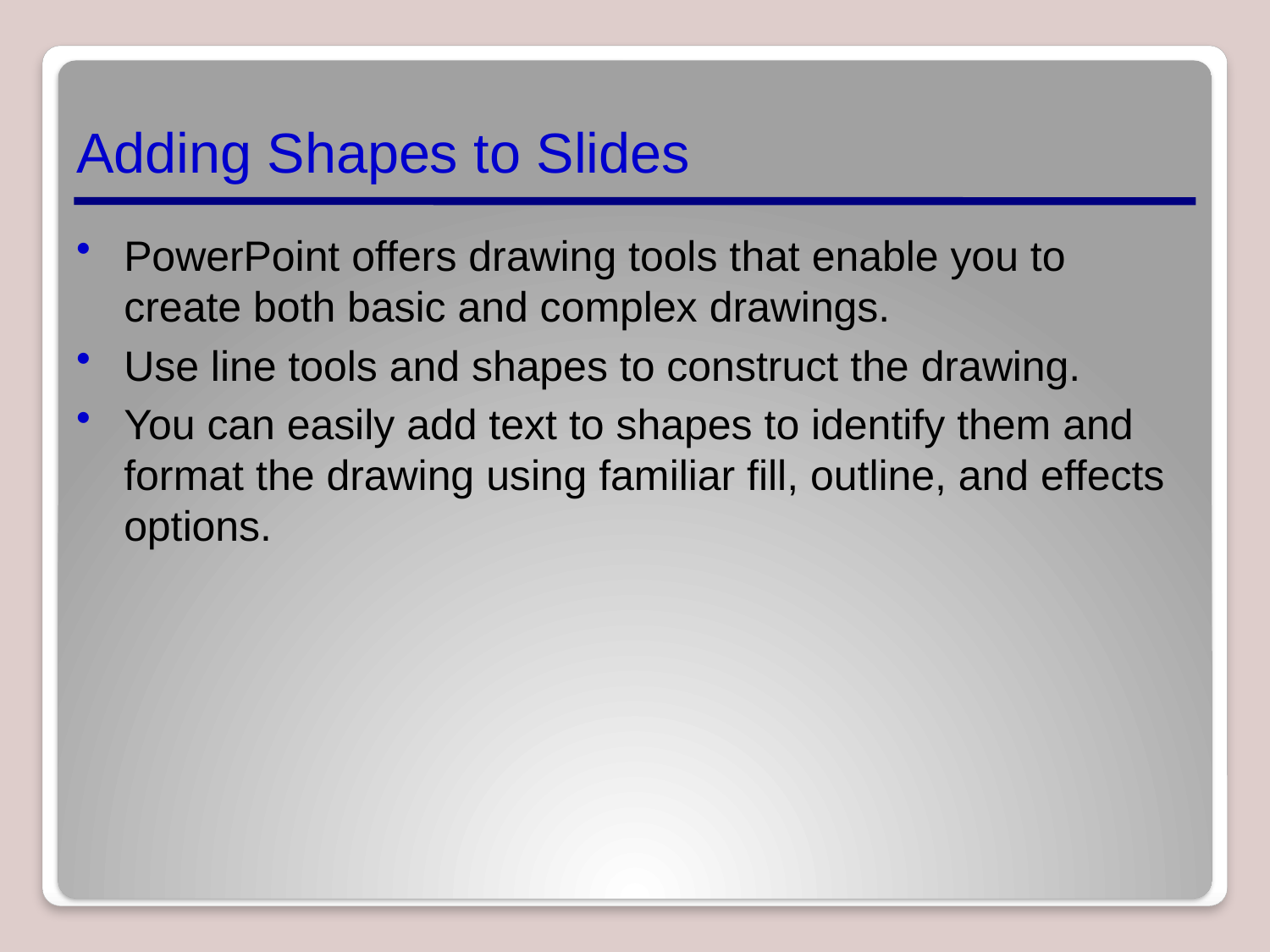

# Adding Shapes to Slides
PowerPoint offers drawing tools that enable you to create both basic and complex drawings.
Use line tools and shapes to construct the drawing.
You can easily add text to shapes to identify them and format the drawing using familiar fill, outline, and effects options.